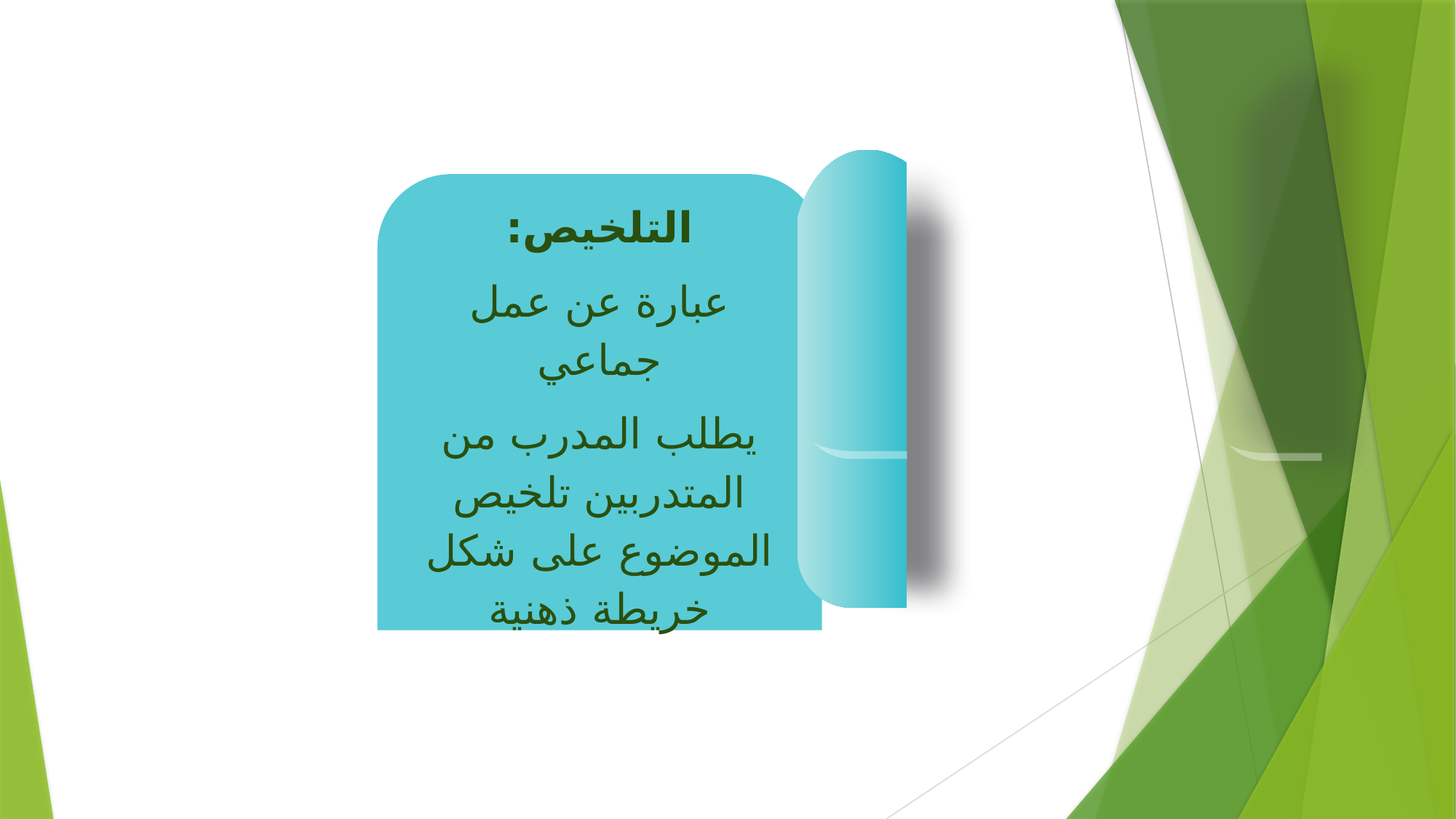

التلخيص:
عبارة عن عمل جماعي
يطلب المدرب من المتدربين تلخيص الموضوع على شكل خريطة ذهنية